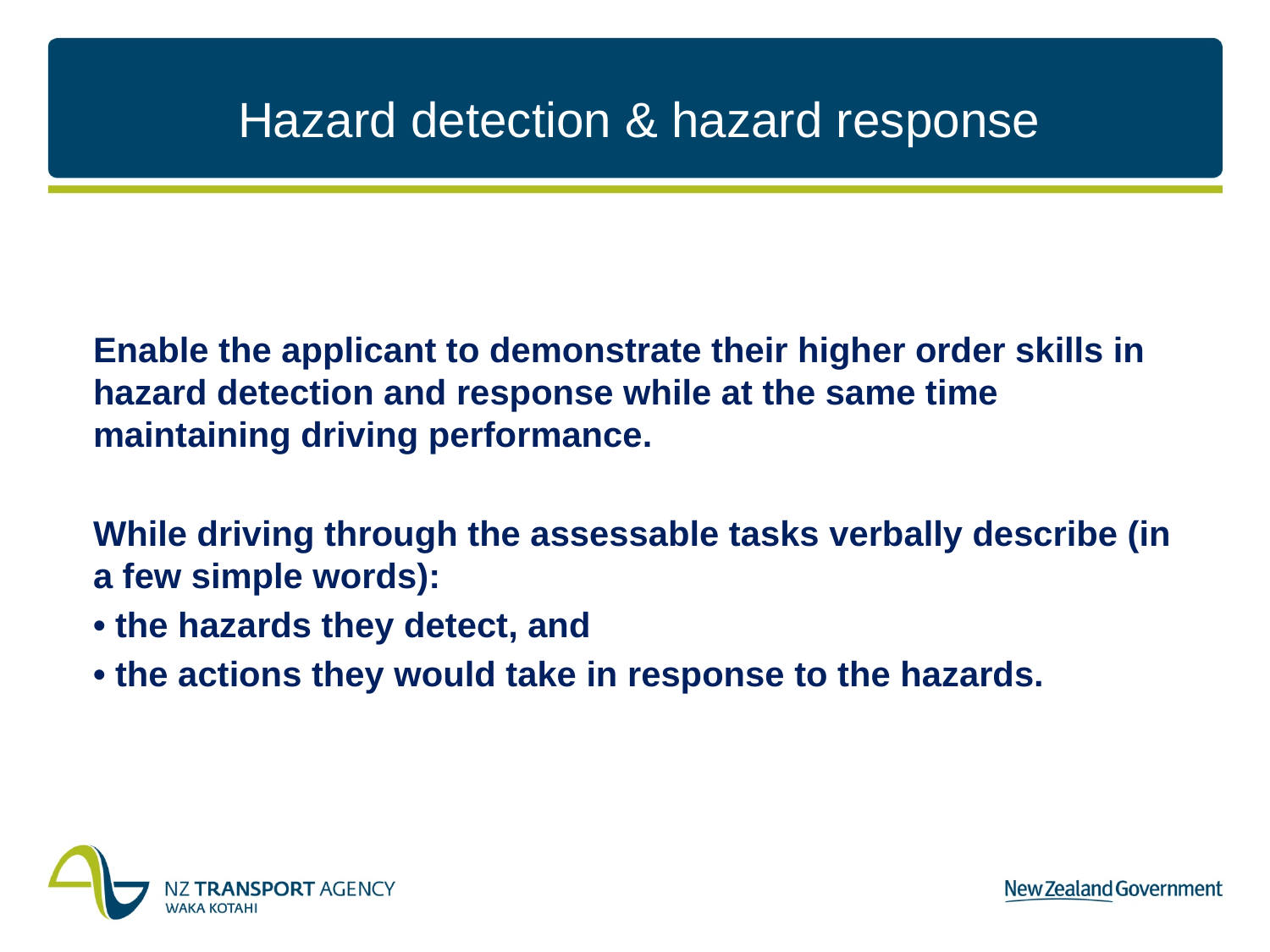

# Hazard detection & hazard response

Enable the applicant to demonstrate their higher order skills in hazard detection and response while at the same time maintaining driving performance.

While driving through the assessable tasks verbally describe (in a few simple words):
• the hazards they detect, and
• the actions they would take in response to the hazards.